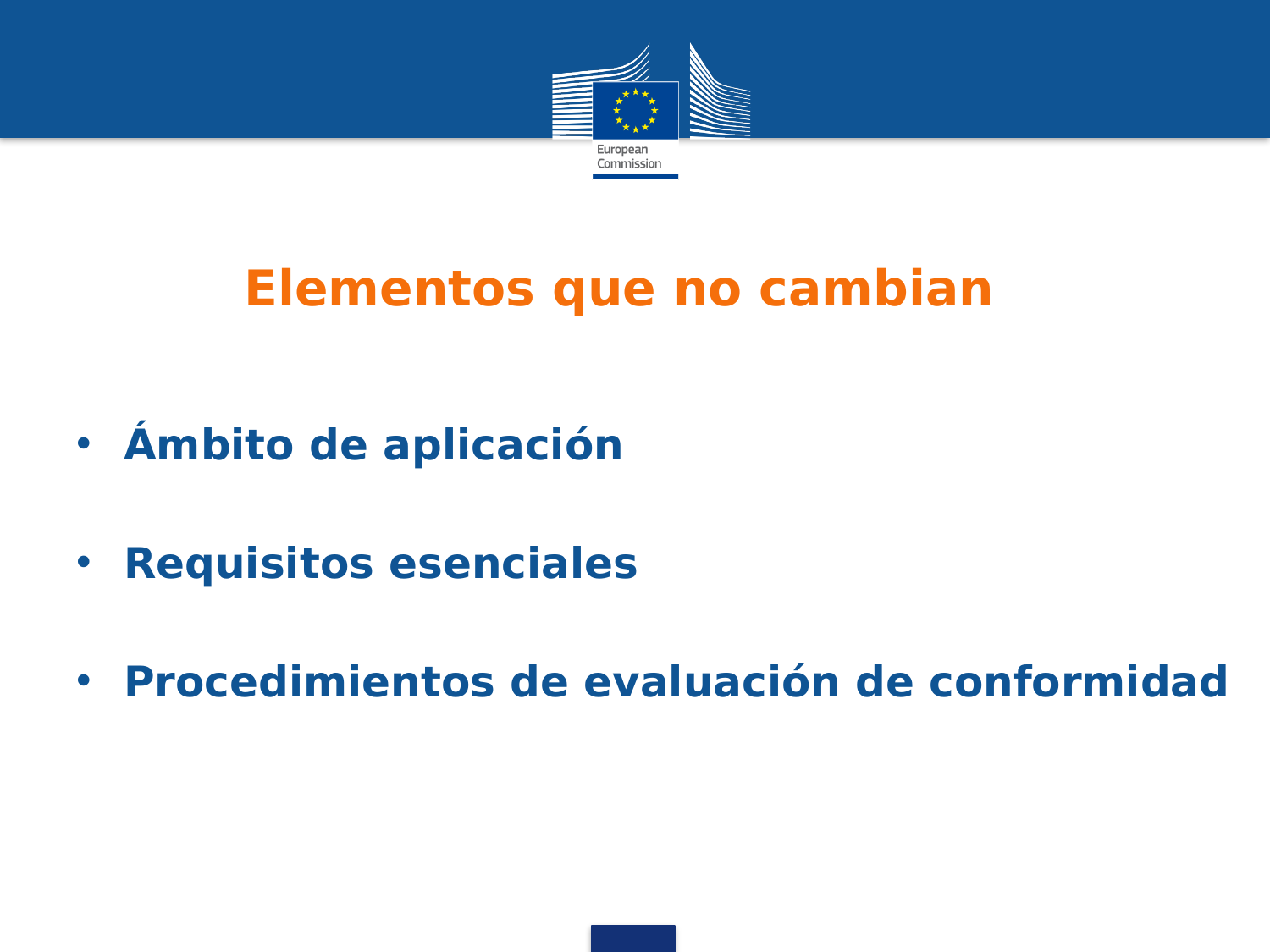

# Elementos que no cambian
Ámbito de aplicación

Requisitos esenciales

Procedimientos de evaluación de conformidad